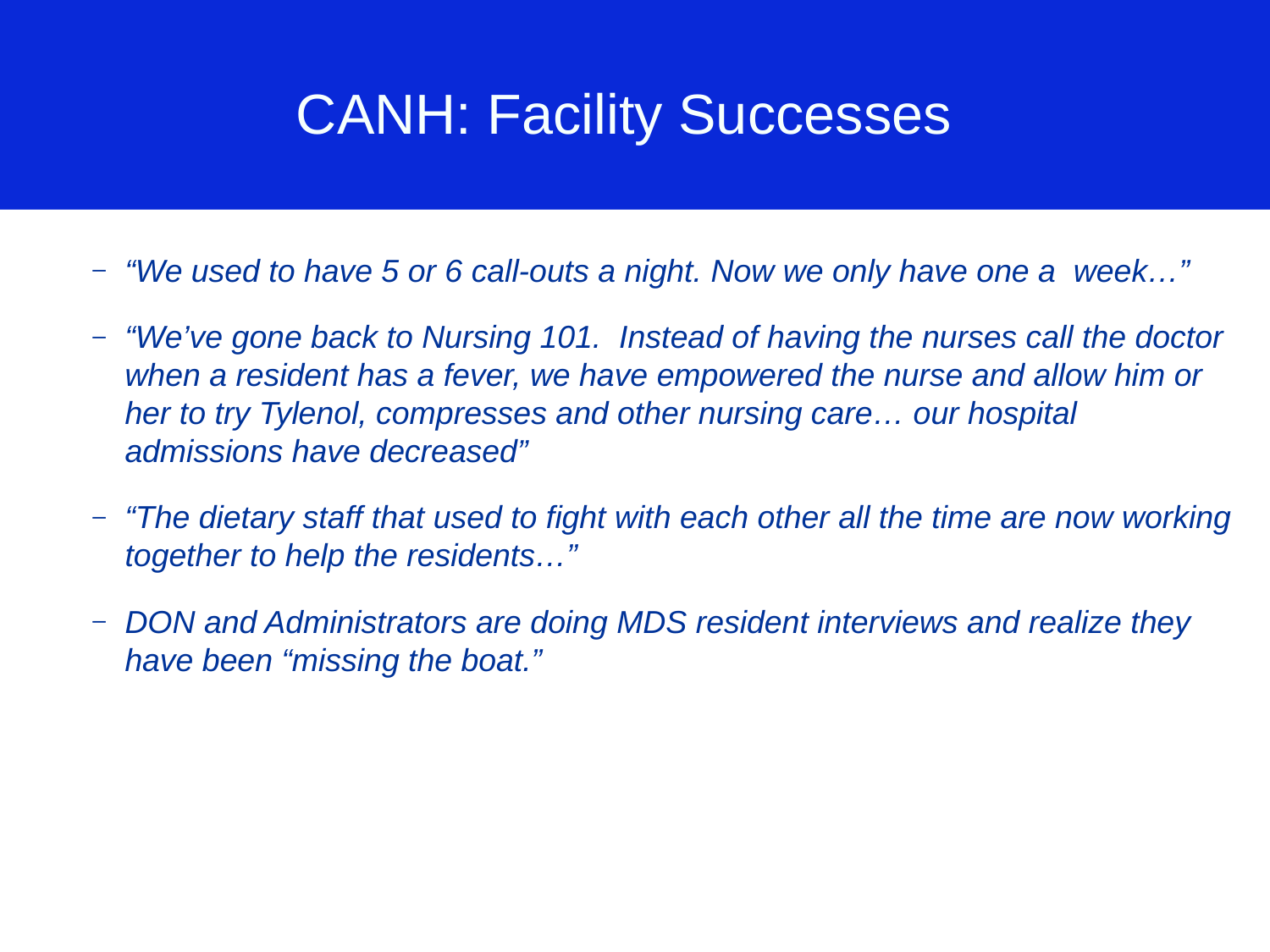

CANH: Facility Successes
# CANH: Facility Successes
“We used to have 5 or 6 call-outs a night. Now we only have one a  week…”
“We’ve gone back to Nursing 101.  Instead of having the nurses call the doctor when a resident has a fever, we have empowered the nurse and allow him or her to try Tylenol, compresses and other nursing care… our hospital admissions have decreased”
“The dietary staff that used to fight with each other all the time are now working together to help the residents…”
DON and Administrators are doing MDS resident interviews and realize they have been “missing the boat.”